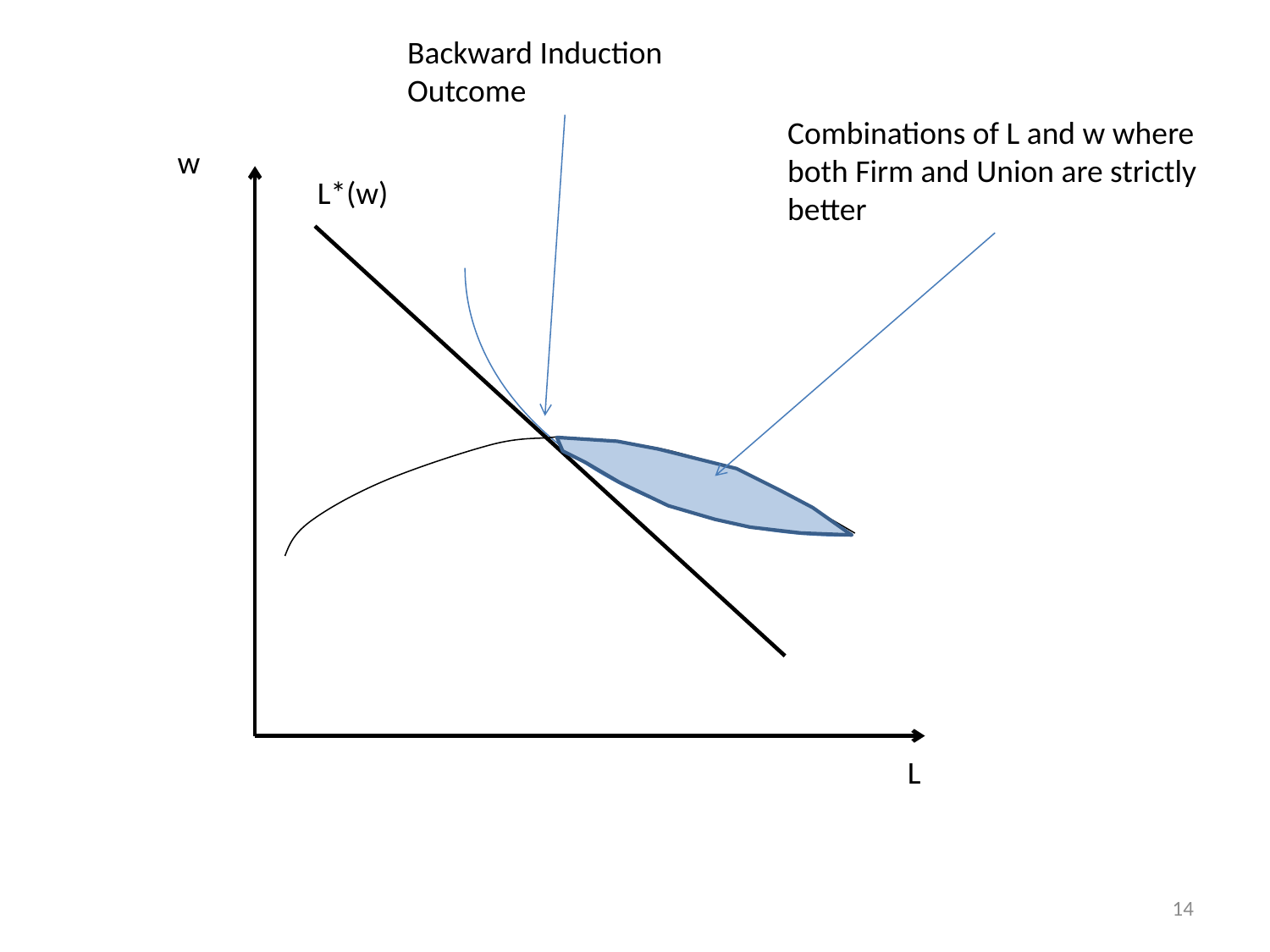

Backward Induction Outcome
Combinations of L and w where both Firm and Union are strictly better
w
L*(w)

L
14